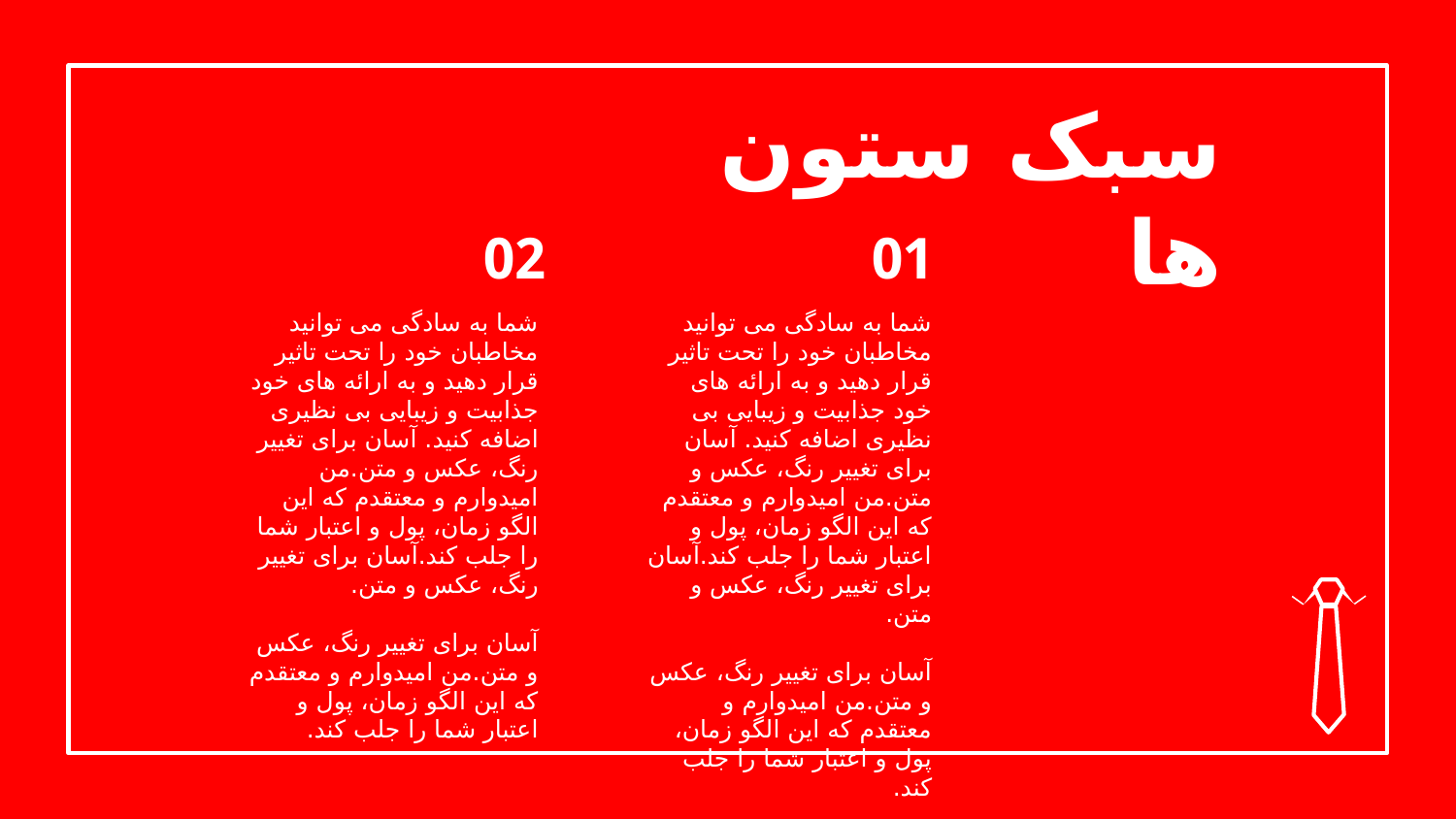

سبک ستون ها
02
01
شما به سادگی می توانید مخاطبان خود را تحت تاثیر قرار دهید و به ارائه های خود جذابیت و زیبایی بی نظیری اضافه کنید. آسان برای تغییر رنگ، عکس و متن.من امیدوارم و معتقدم که این الگو زمان، پول و اعتبار شما را جلب کند.آسان برای تغییر رنگ، عکس و متن.

آسان برای تغییر رنگ، عکس و متن.من امیدوارم و معتقدم که این الگو زمان، پول و اعتبار شما را جلب کند.
شما به سادگی می توانید مخاطبان خود را تحت تاثیر قرار دهید و به ارائه های خود جذابیت و زیبایی بی نظیری اضافه کنید. آسان برای تغییر رنگ، عکس و متن.من امیدوارم و معتقدم که این الگو زمان، پول و اعتبار شما را جلب کند.آسان برای تغییر رنگ، عکس و متن.

آسان برای تغییر رنگ، عکس و متن.من امیدوارم و معتقدم که این الگو زمان، پول و اعتبار شما را جلب کند.